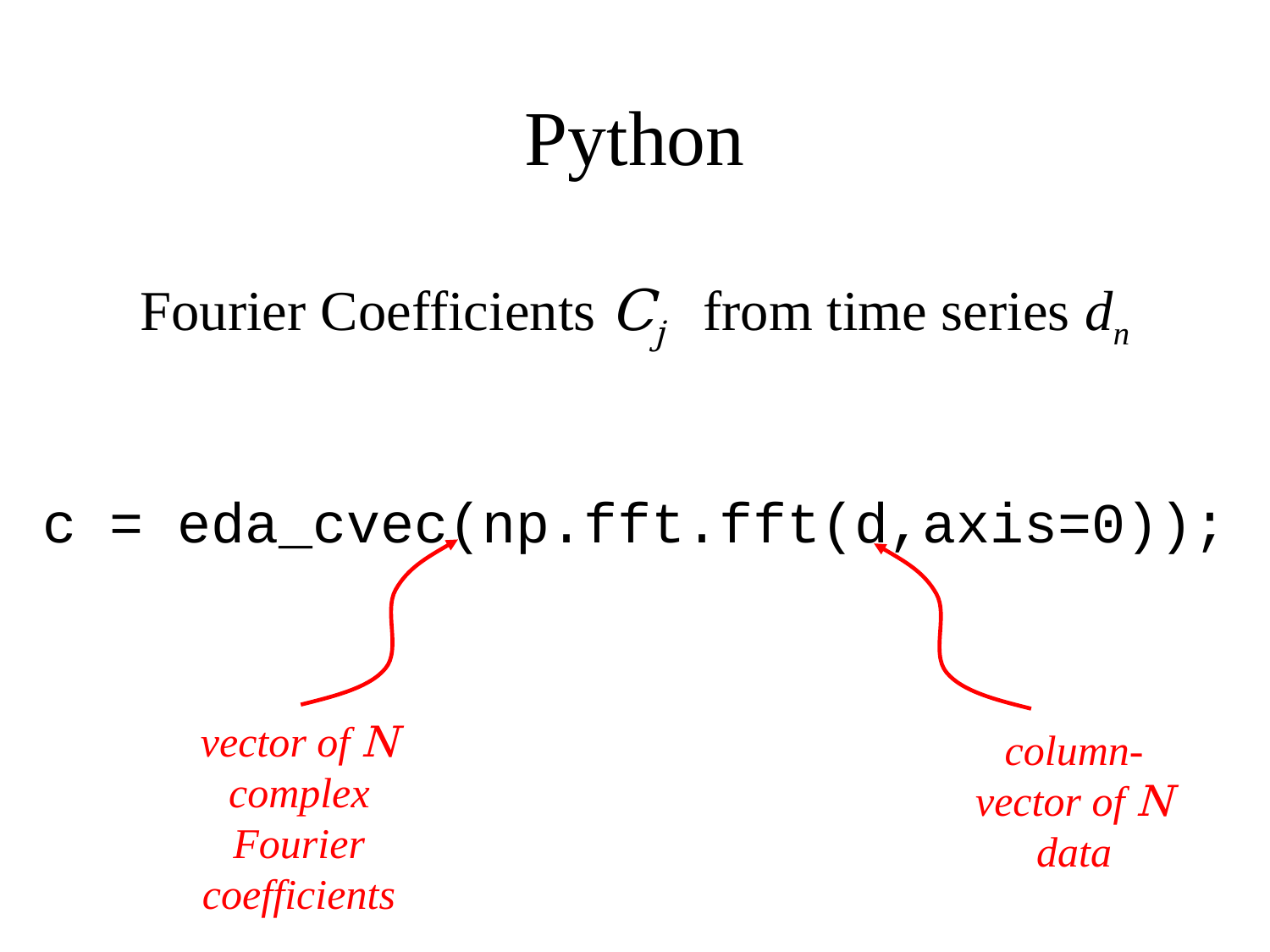

# Python Fourier Coefficients Cj   from time series dn c = eda_cvec(np.fft.fft(d,axis=0));

vector of N complex Fourier coefficients
column-vector of N data